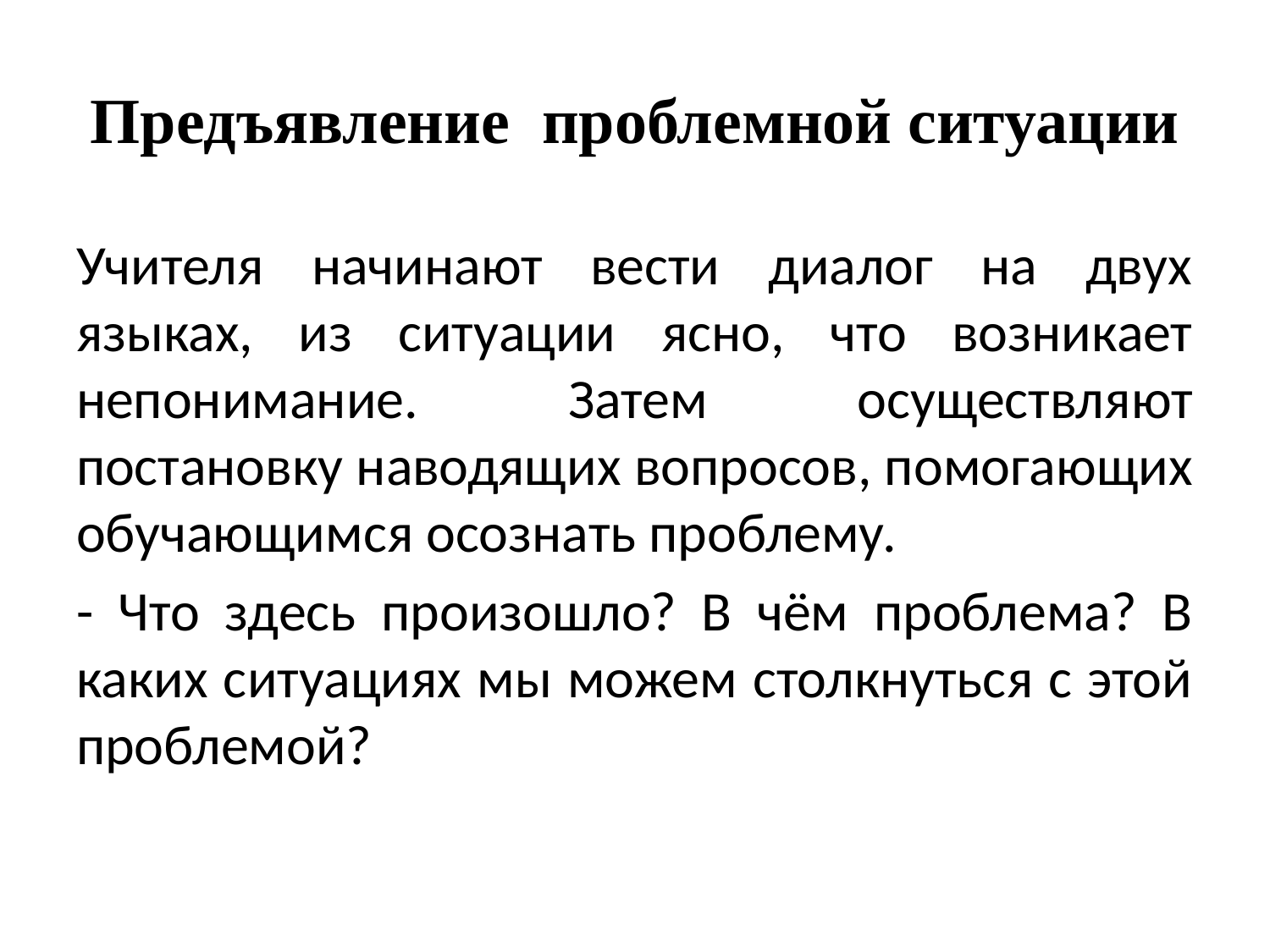

# Предъявление  проблемной ситуации
Учителя начинают вести диалог на двух языках, из ситуации ясно, что возникает непонимание. Затем осуществляют постановку наводящих вопросов, помогающих обучающимся осознать проблему.
- Что здесь произошло? В чём проблема? В каких ситуациях мы можем столкнуться с этой проблемой?